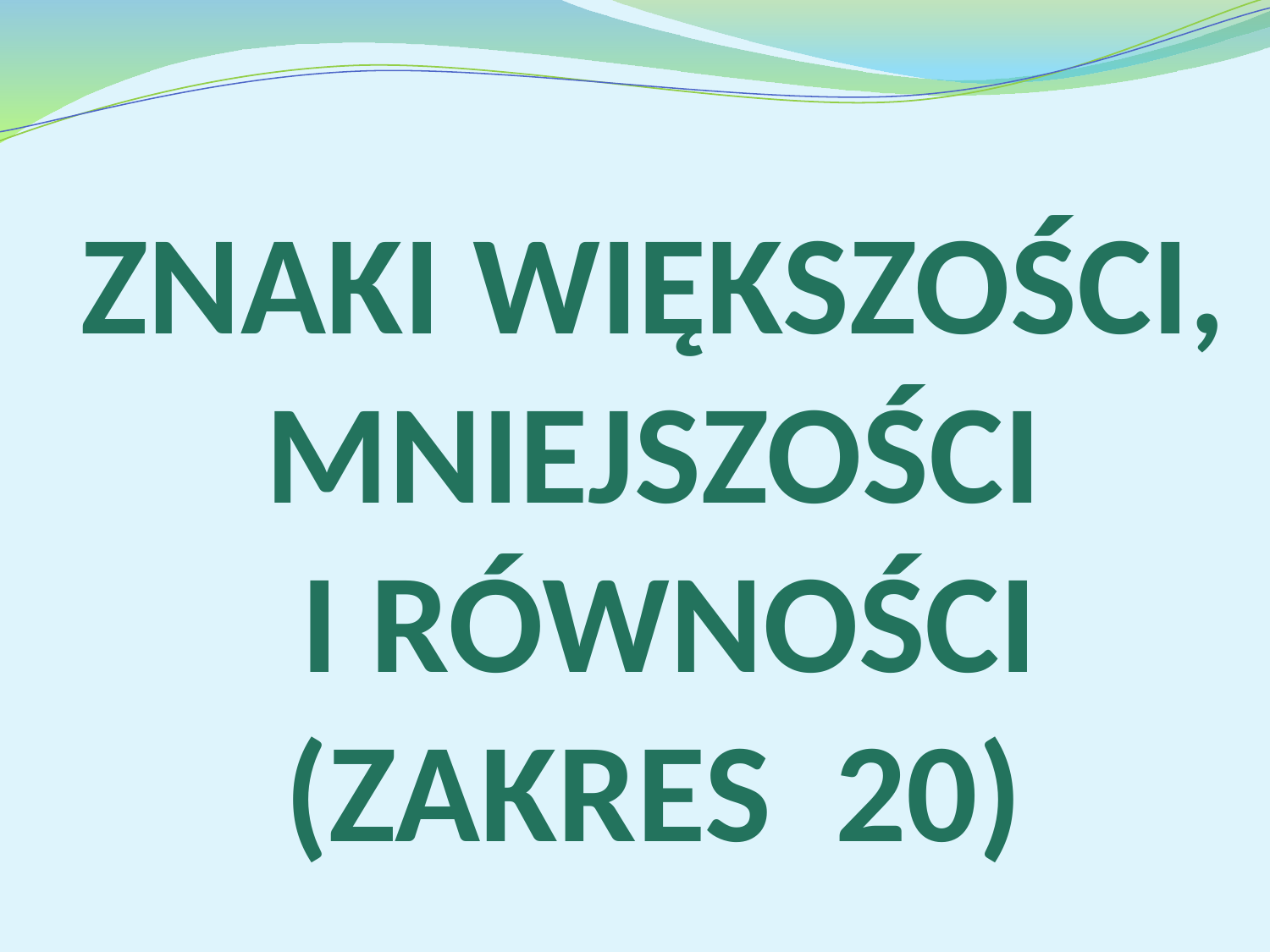

# ZNAKI WIĘKSZOŚCI, MNIEJSZOŚCI I RÓWNOŚCI (ZAKRES  20)